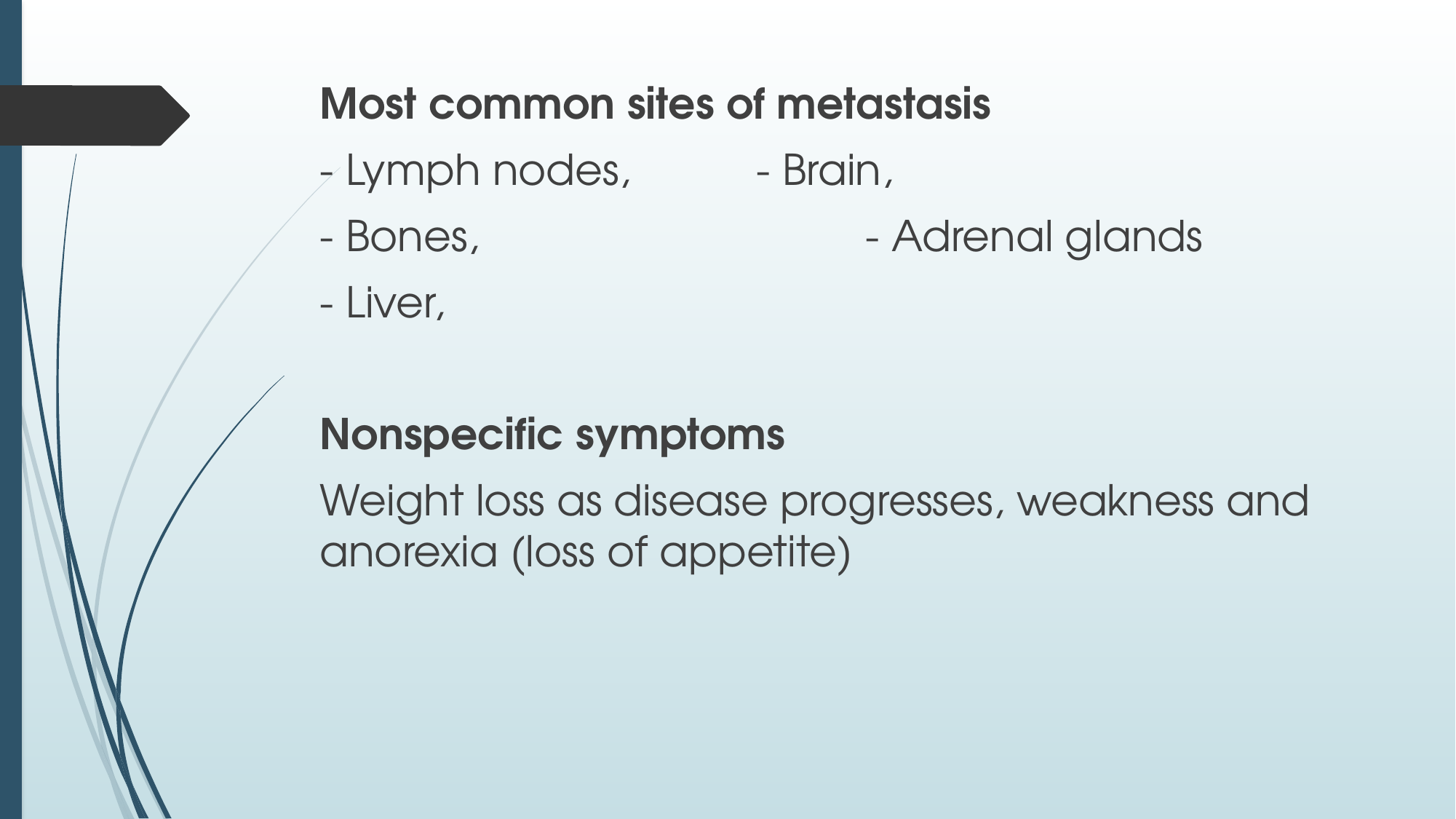

Most common sites of metastasis
- Lymph nodes,		- Brain,
- Bones, 				- Adrenal glands
- Liver,

Nonspecific symptoms
Weight loss as disease progresses, weakness and anorexia (loss of appetite)